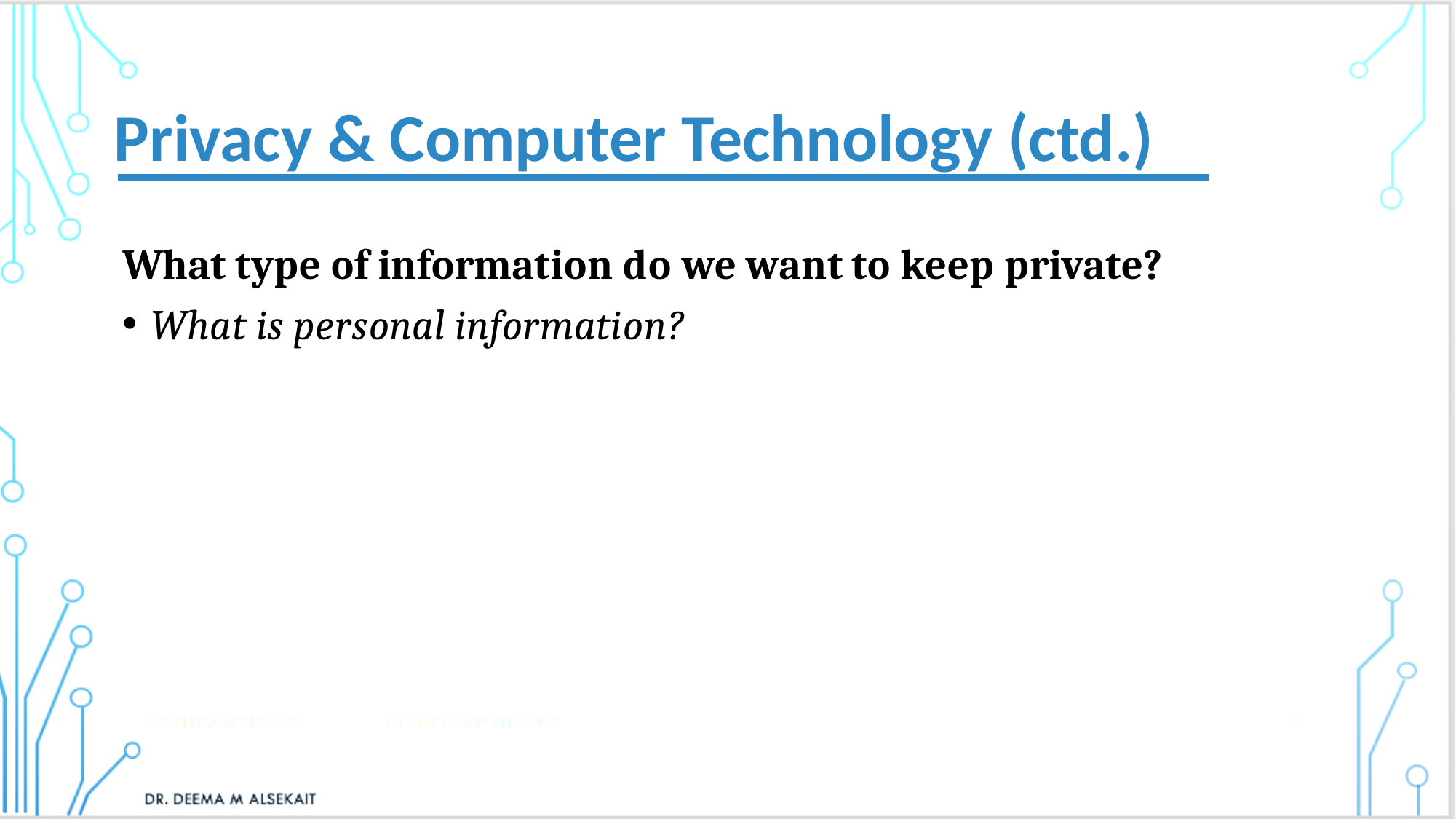

Privacy & Computer Technology (ctd.)
What type of information do we want to keep private?
What is personal information?